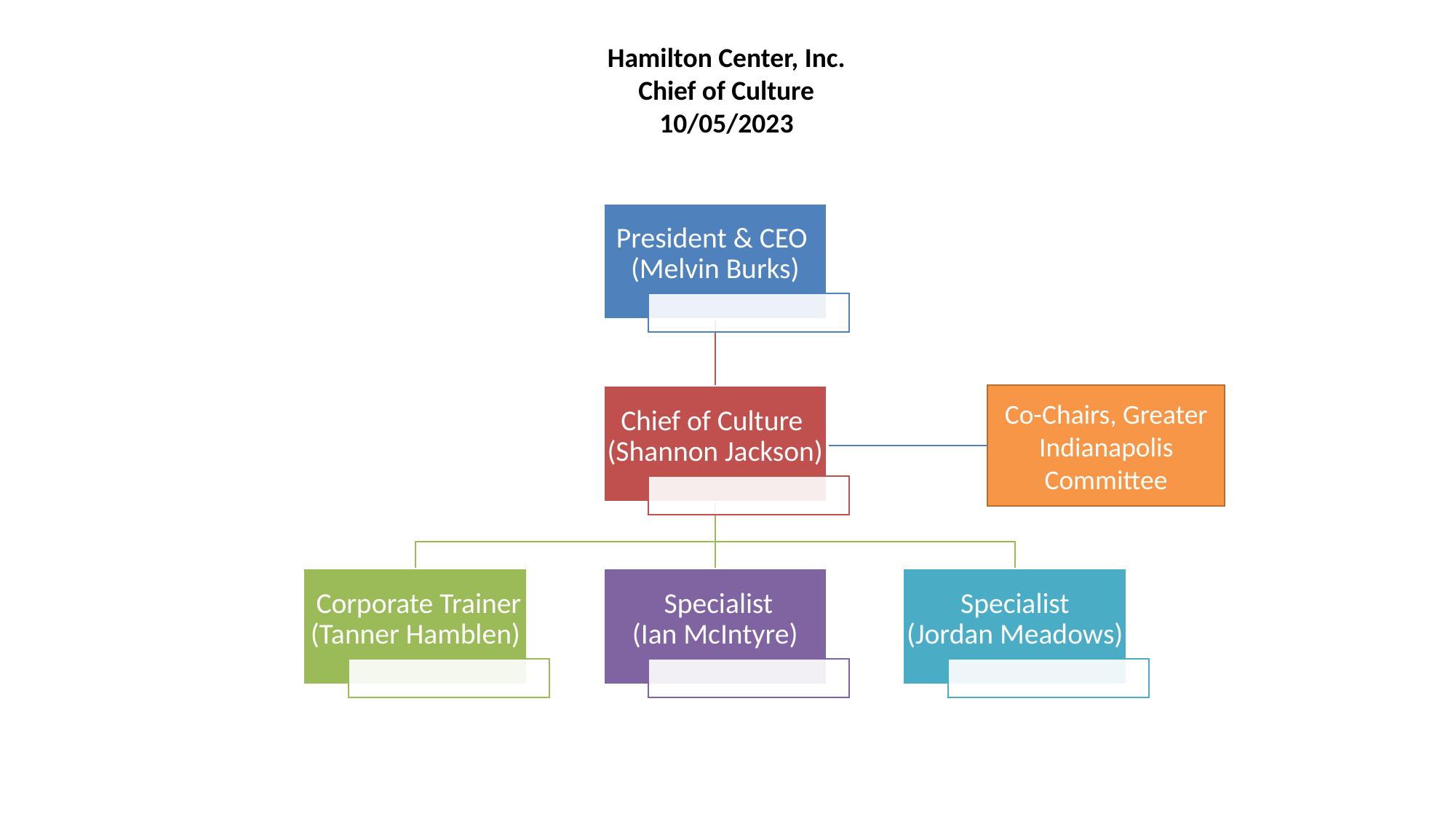

Hamilton Center, Inc.
Chief of Culture
10/05/2023
President & CEO
(Melvin Burks)

Chief of Culture
(Shannon Jackson)

 Corporate Trainer (Tanner Hamblen)

 Specialist
(Ian McIntyre)

Specialist
(Jordan Meadows)

Co-Chairs, Greater Indianapolis Committee